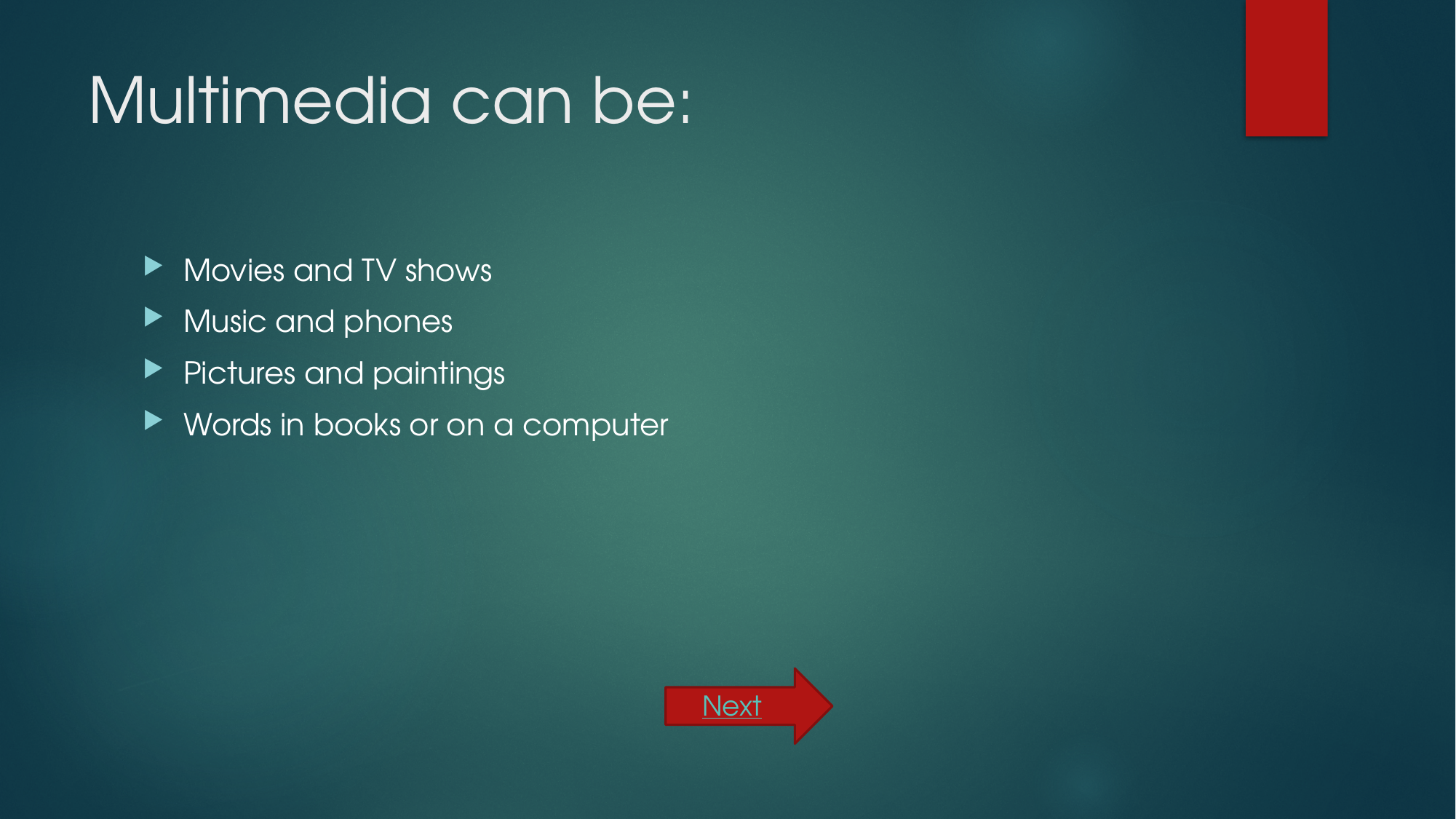

# Multimedia can be:
Movies and TV shows
Music and phones
Pictures and paintings
Words in books or on a computer

Next